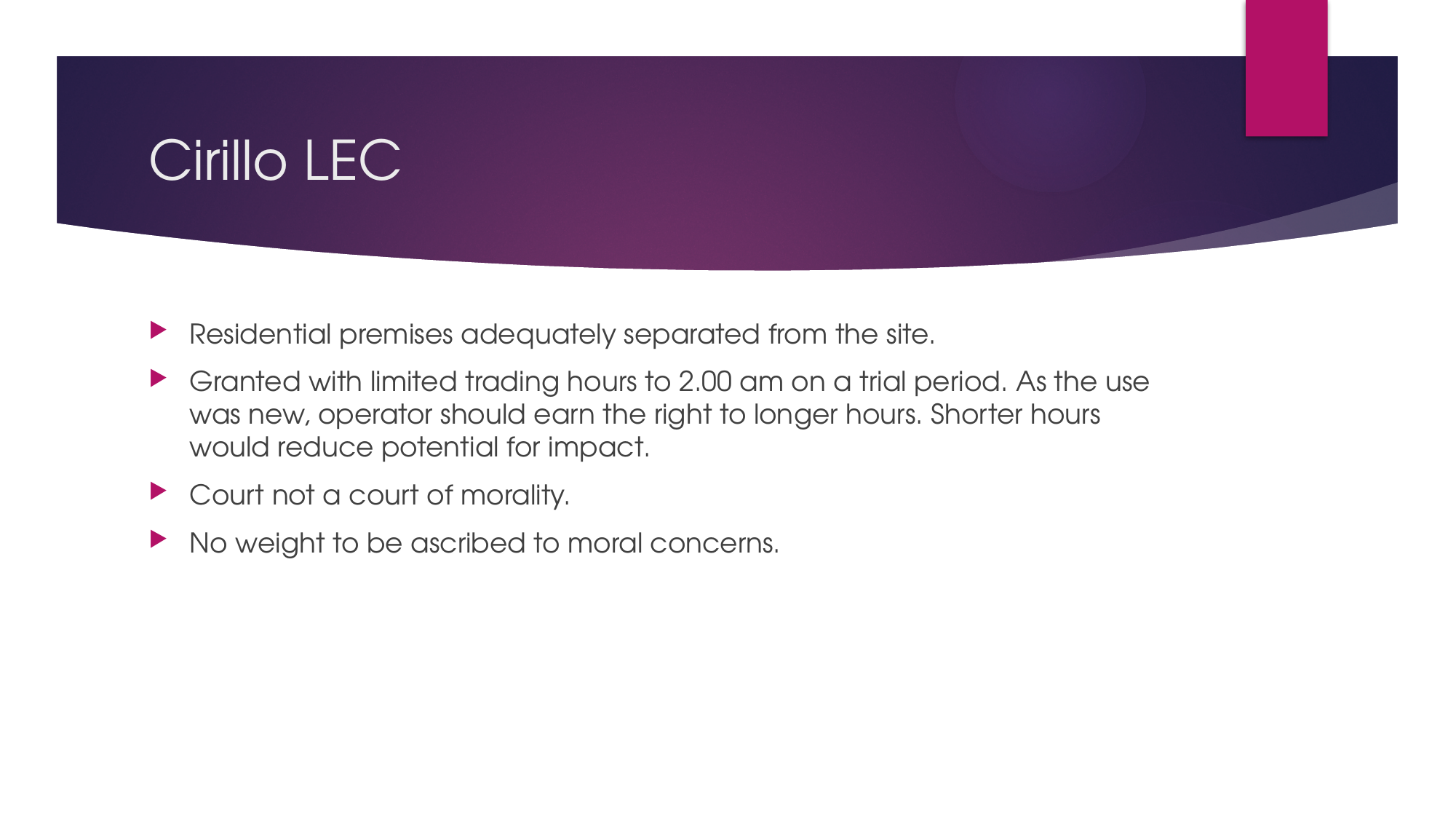

# Cirillo LEC
Residential premises adequately separated from the site.
Granted with limited trading hours to 2.00 am on a trial period. As the use was new, operator should earn the right to longer hours. Shorter hours would reduce potential for impact.
Court not a court of morality.
No weight to be ascribed to moral concerns.